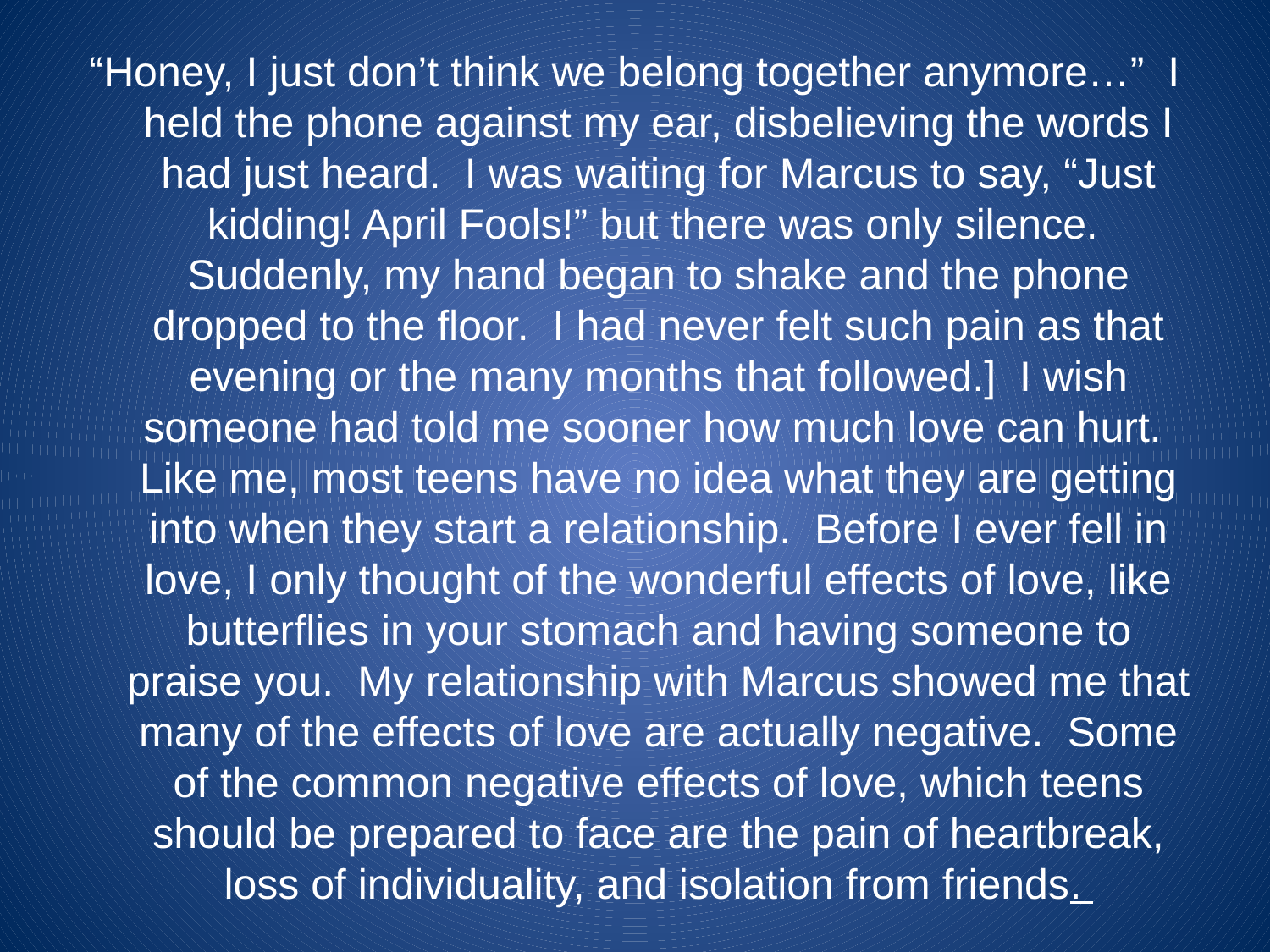

#
“Honey, I just don’t think we belong together anymore…”  I held the phone against my ear, disbelieving the words I had just heard.  I was waiting for Marcus to say, “Just kidding! April Fools!” but there was only silence.  Suddenly, my hand began to shake and the phone dropped to the floor.  I had never felt such pain as that evening or the many months that followed.]  I wish someone had told me sooner how much love can hurt.  Like me, most teens have no idea what they are getting into when they start a relationship.  Before I ever fell in love, I only thought of the wonderful effects of love, like butterflies in your stomach and having someone to praise you.  My relationship with Marcus showed me that many of the effects of love are actually negative.  Some of the common negative effects of love, which teens should be prepared to face are the pain of heartbreak, loss of individuality, and isolation from friends.